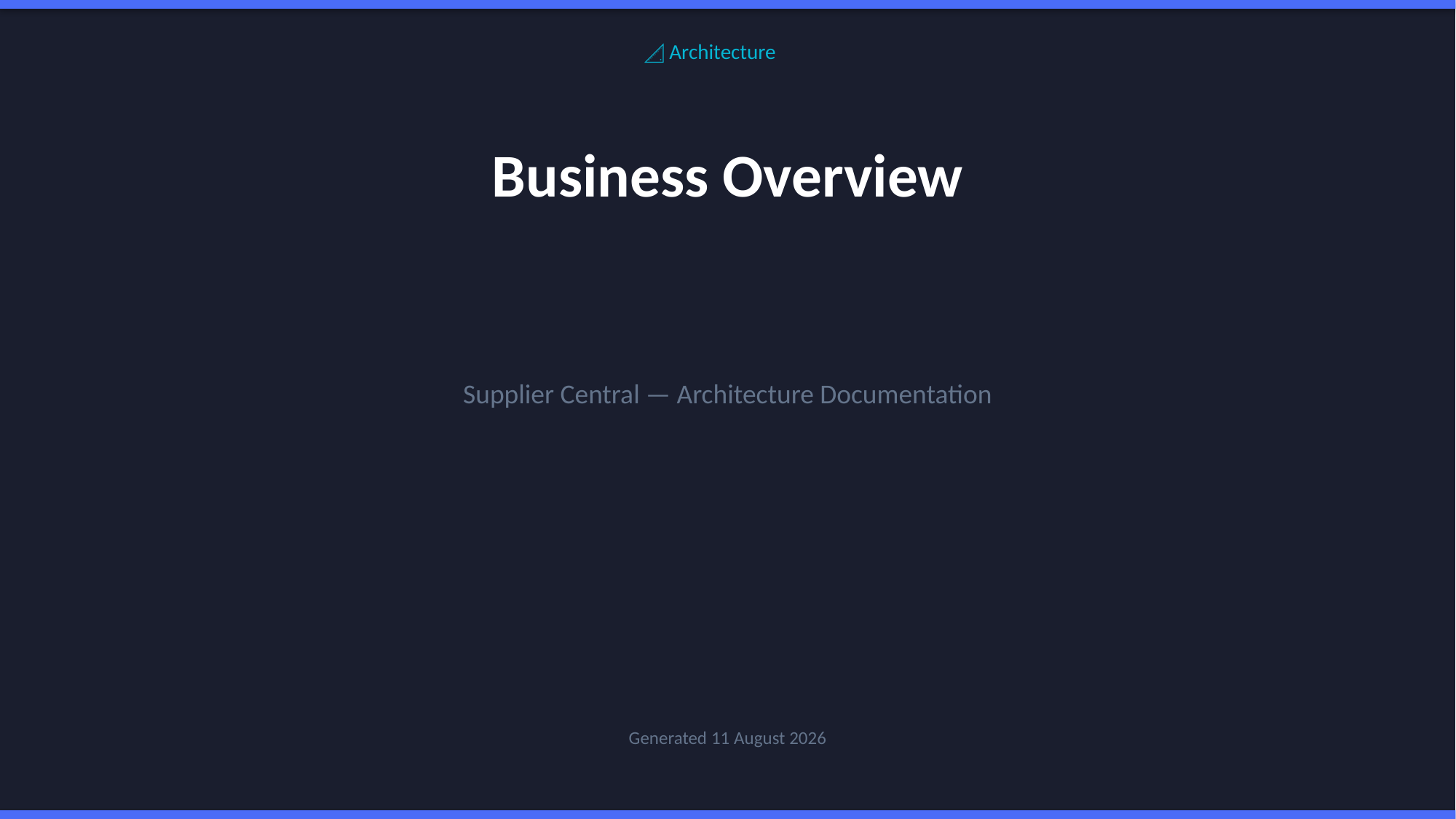

📐 Architecture
Business Overview
Supplier Central — Architecture Documentation
Generated 11 August 2026